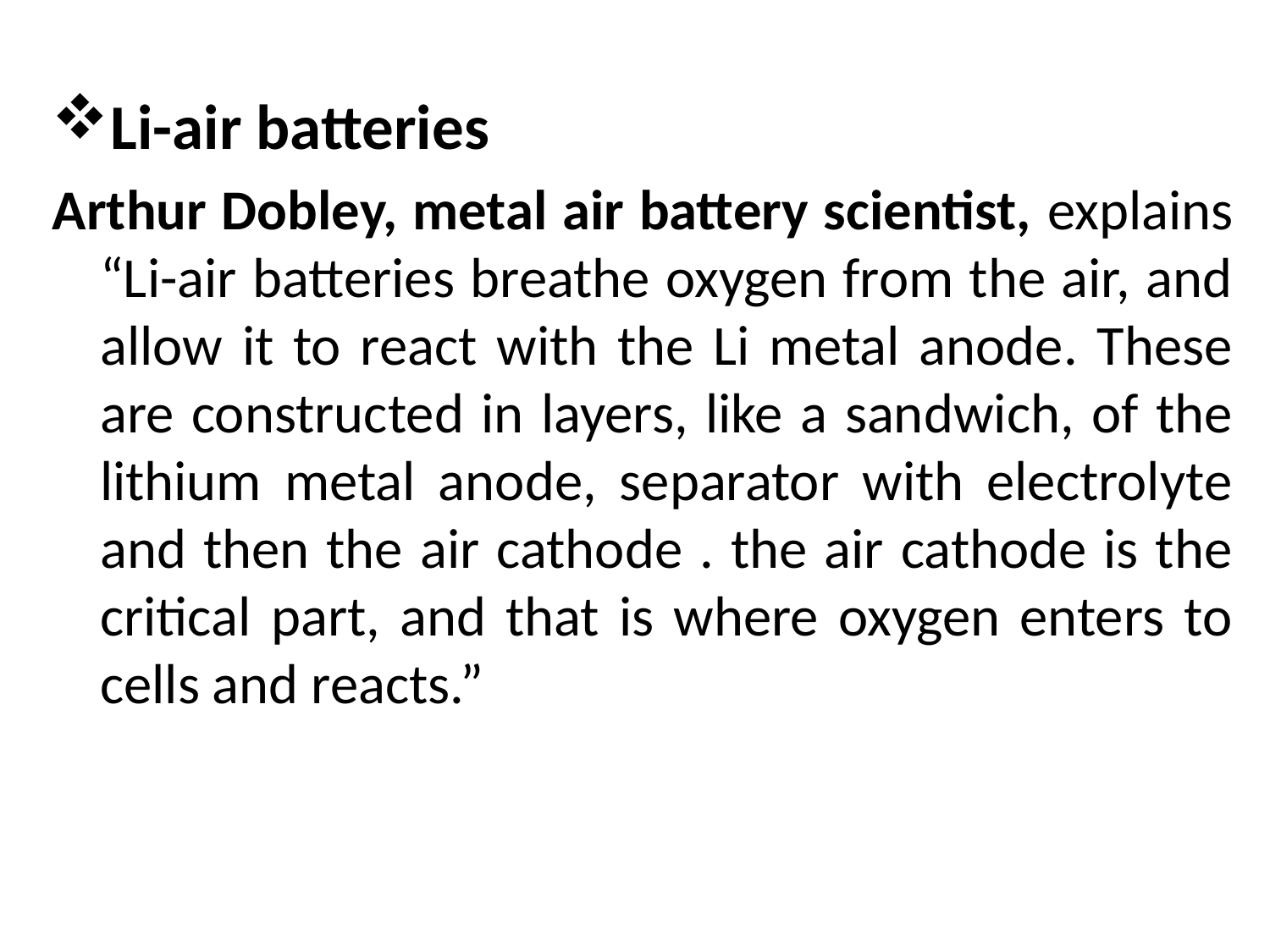

#
Li-air batteries
Arthur Dobley, metal air battery scientist, explains “Li-air batteries breathe oxygen from the air, and allow it to react with the Li metal anode. These are constructed in layers, like a sandwich, of the lithium metal anode, separator with electrolyte and then the air cathode . the air cathode is the critical part, and that is where oxygen enters to cells and reacts.”